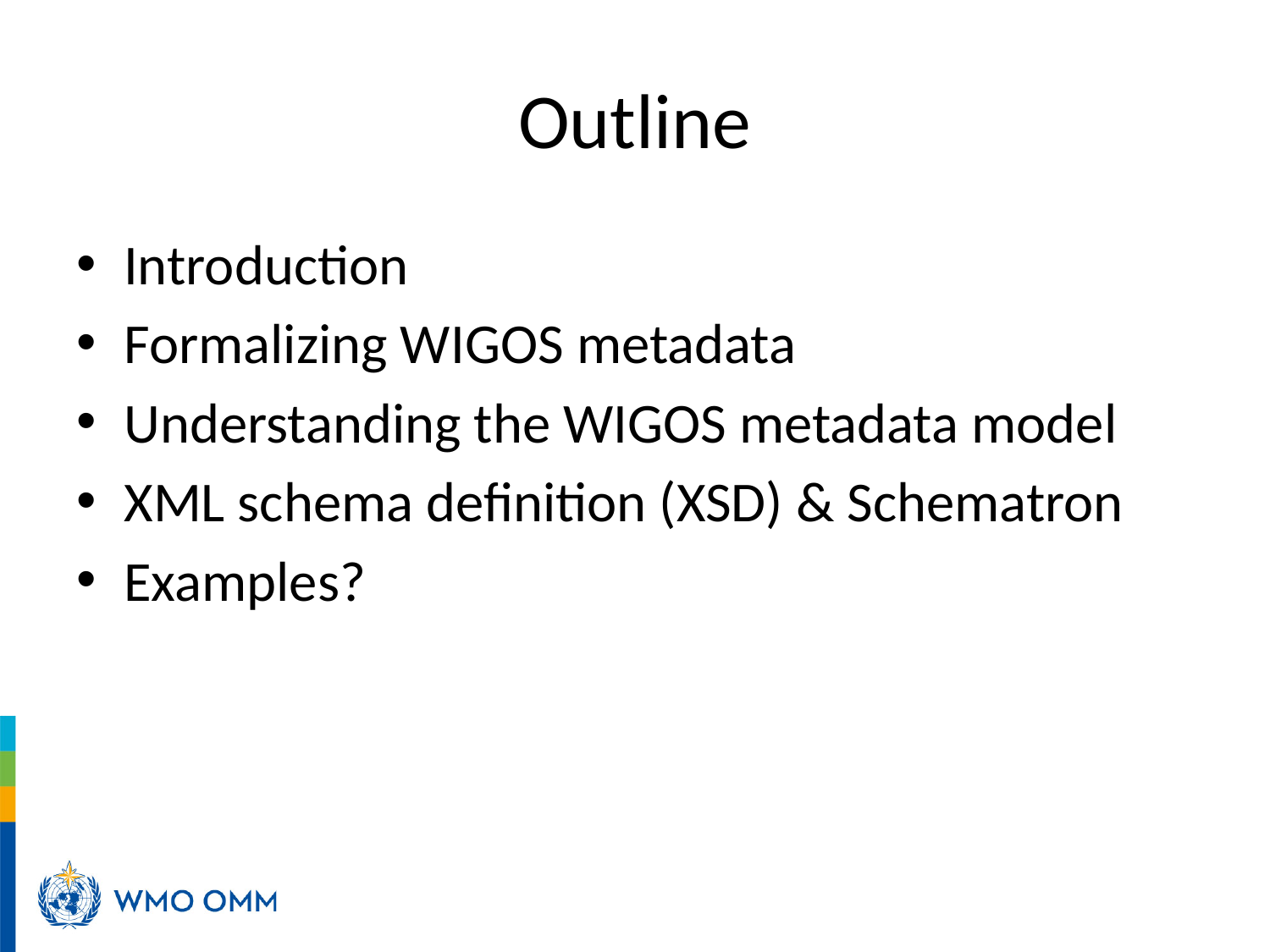

# Outline
Introduction
Formalizing WIGOS metadata
Understanding the WIGOS metadata model
XML schema definition (XSD) & Schematron
Examples?